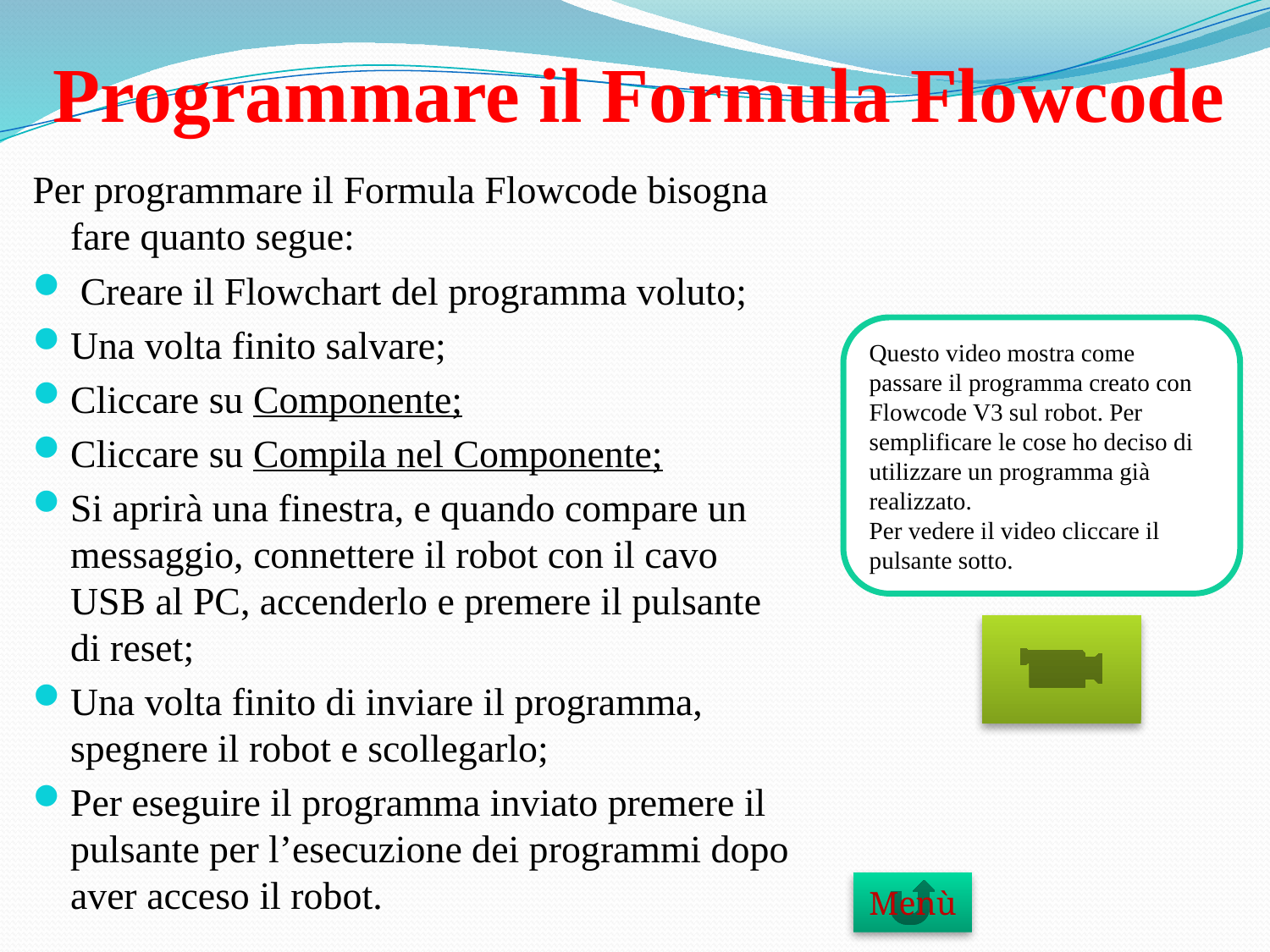

# Programmare il Formula Flowcode
Per programmare il Formula Flowcode bisogna fare quanto segue:
 Creare il Flowchart del programma voluto;
Una volta finito salvare;
Cliccare su Componente;
Cliccare su Compila nel Componente;
Si aprirà una finestra, e quando compare un messaggio, connettere il robot con il cavo USB al PC, accenderlo e premere il pulsante di reset;
Una volta finito di inviare il programma, spegnere il robot e scollegarlo;
Per eseguire il programma inviato premere il pulsante per l’esecuzione dei programmi dopo aver acceso il robot.
Questo video mostra come passare il programma creato con Flowcode V3 sul robot. Per semplificare le cose ho deciso di utilizzare un programma già realizzato.
Per vedere il video cliccare il pulsante sotto.

Menù